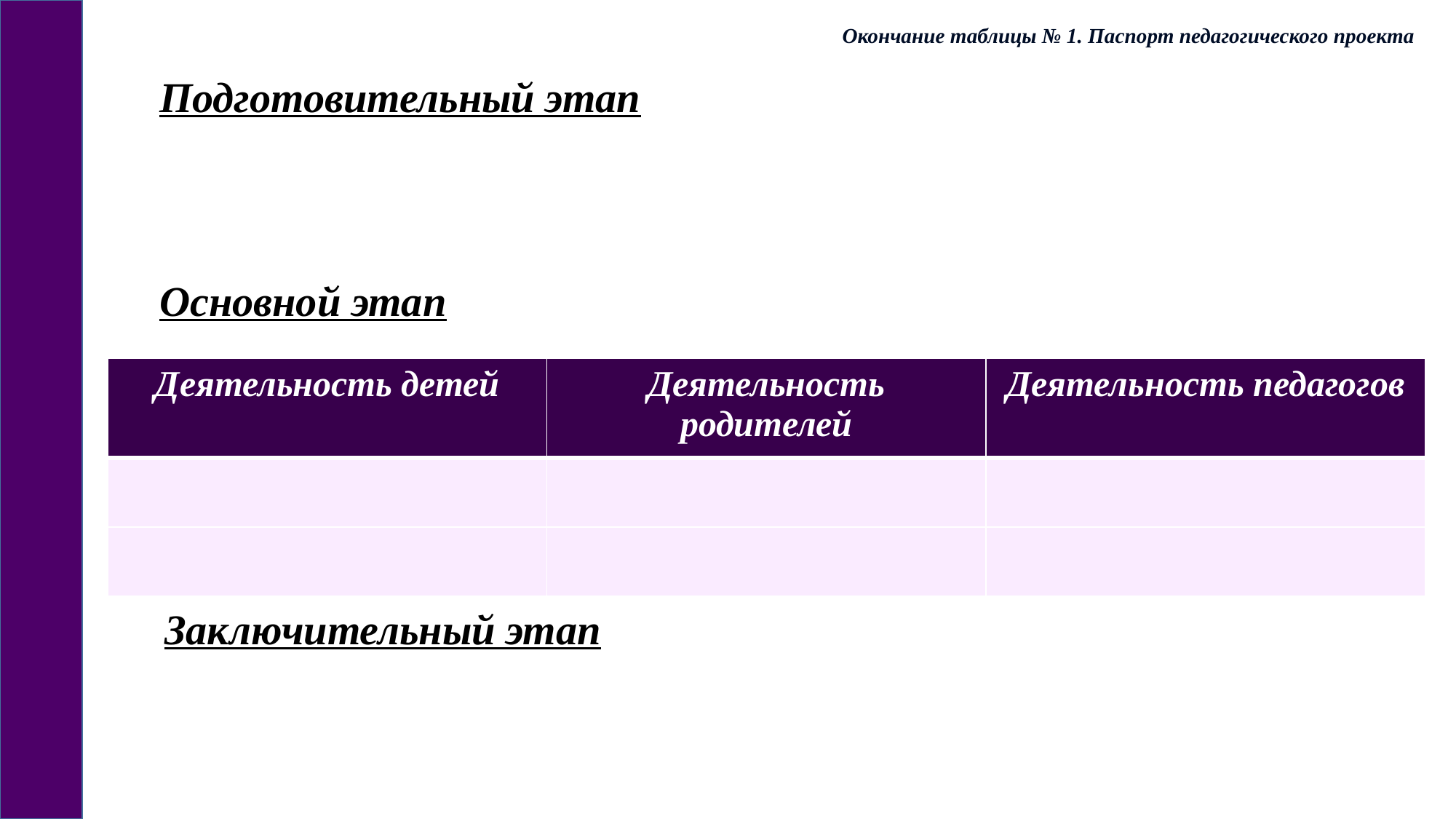

Окончание таблицы № 1. Паспорт педагогического проекта
Подготовительный этап

Основной этап

| Деятельность детей | Деятельность родителей | Деятельность педагогов |
| --- | --- | --- |
|  |  |  |
|  |  |  |
Заключительный этап